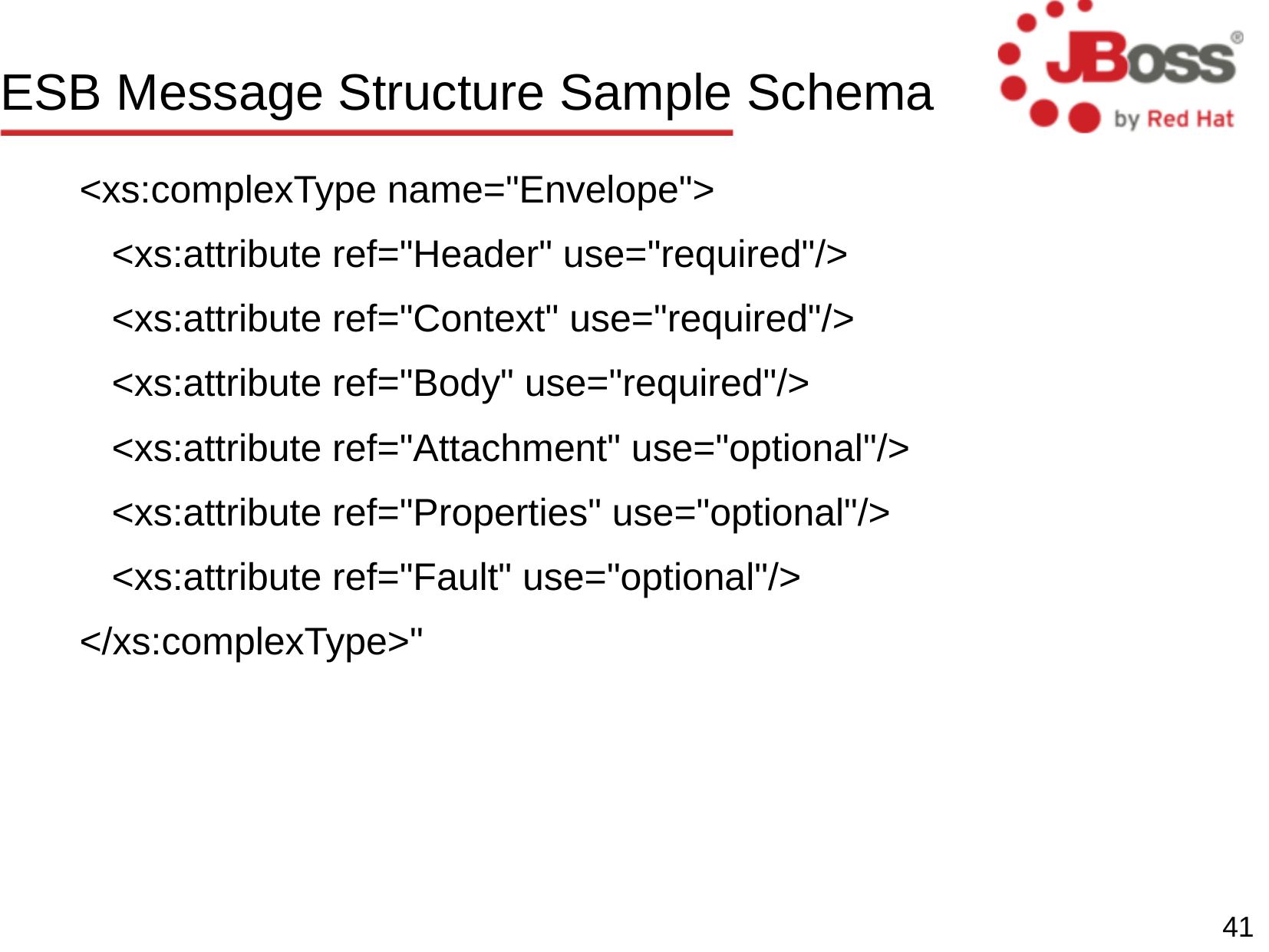

# ESB Message Structure Sample Schema
<xs:complexType name="Envelope">
   <xs:attribute ref="Header" use="required"/>
   <xs:attribute ref="Context" use="required"/>
   <xs:attribute ref="Body" use="required"/>
   <xs:attribute ref="Attachment" use="optional"/>
   <xs:attribute ref="Properties" use="optional"/>
   <xs:attribute ref="Fault" use="optional"/>
</xs:complexType>"